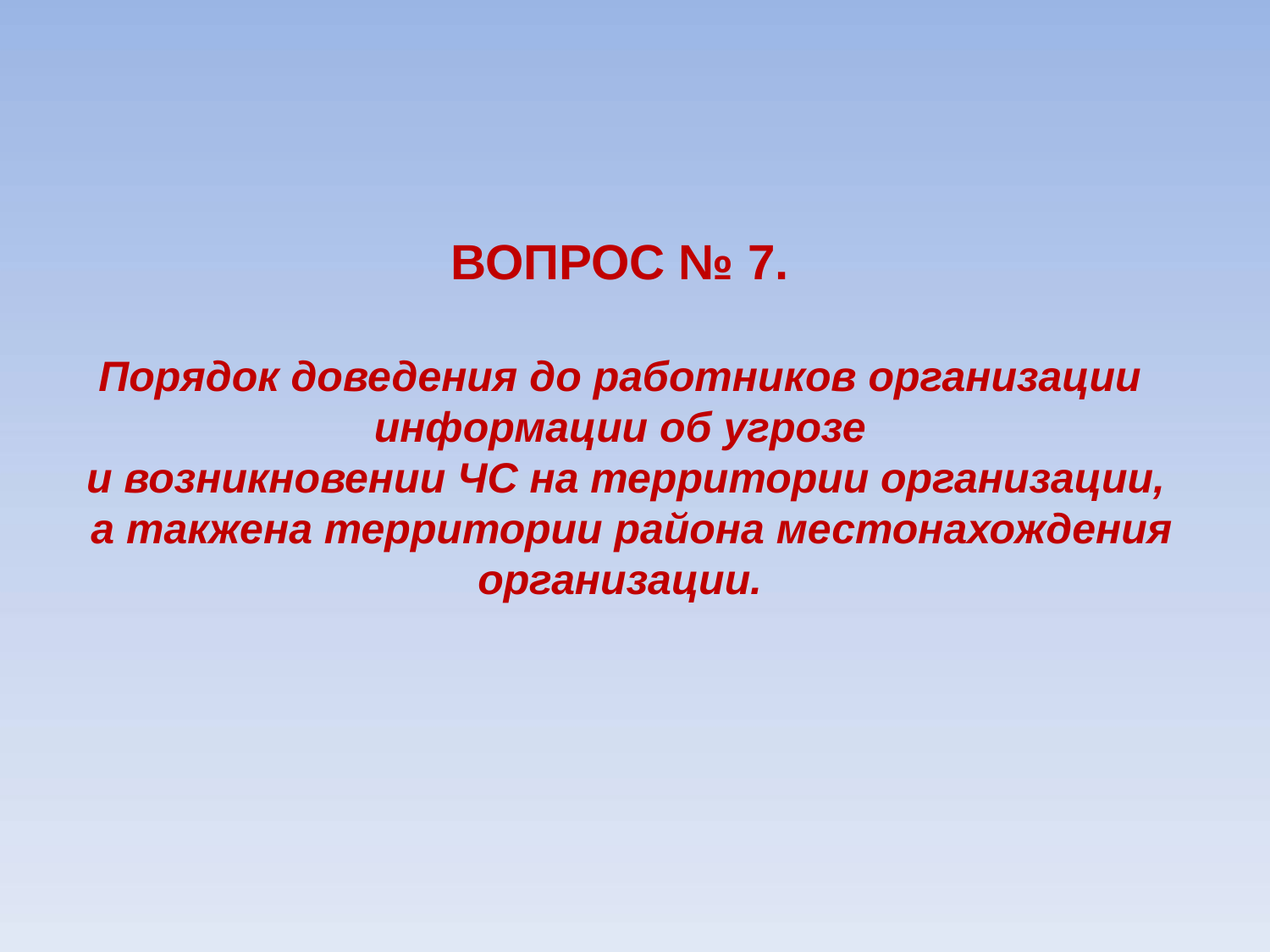

ВОПРОС № 7.

Порядок доведения до работников организации информации об угрозе
 и возникновении ЧС на территории организации,
  а такжена территории района местонахождения организации.